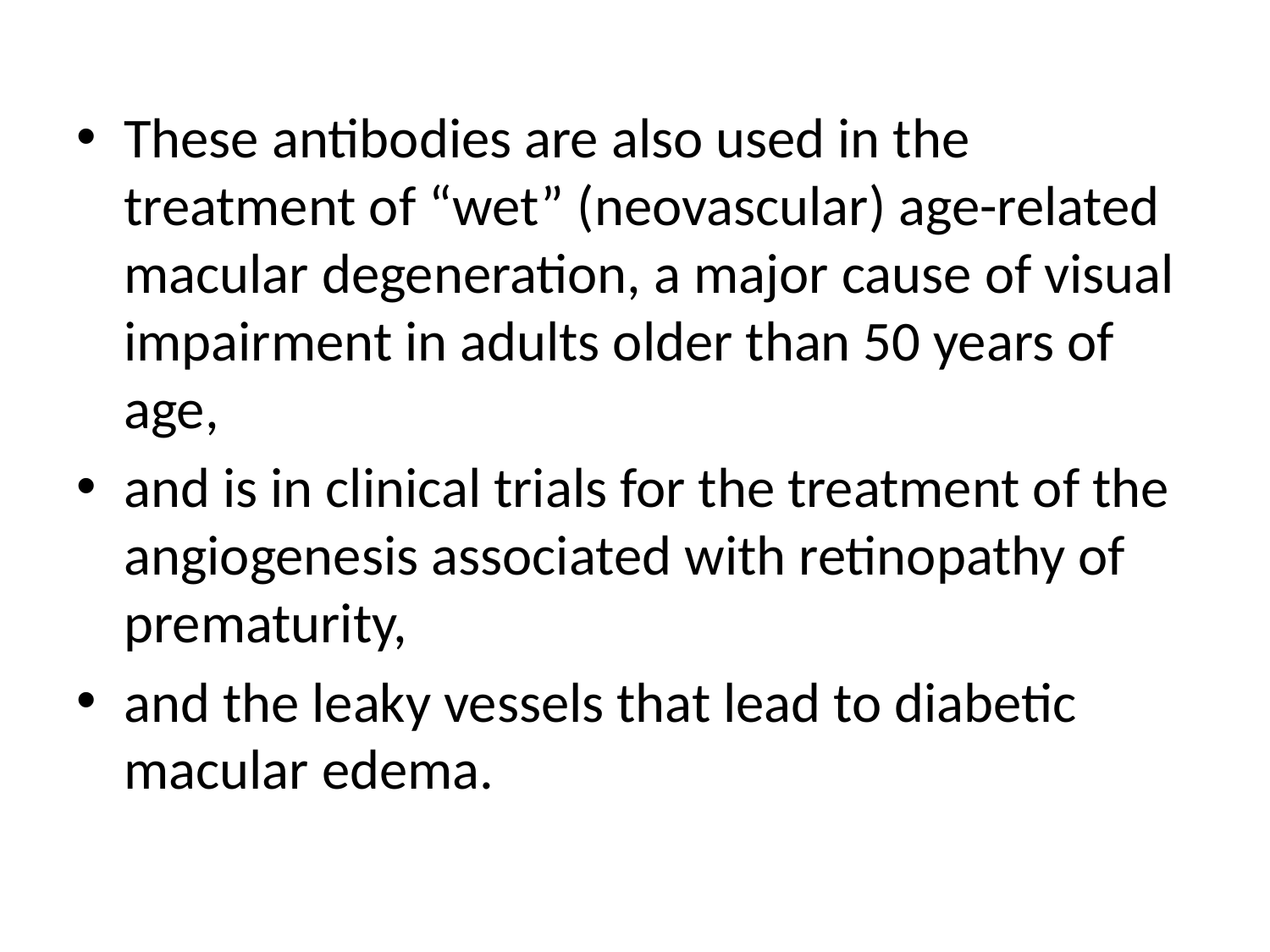

These antibodies are also used in the treatment of “wet” (neovascular) age-related macular degeneration, a major cause of visual impairment in adults older than 50 years of age,
and is in clinical trials for the treatment of the angiogenesis associated with retinopathy of prematurity,
and the leaky vessels that lead to diabetic macular edema.